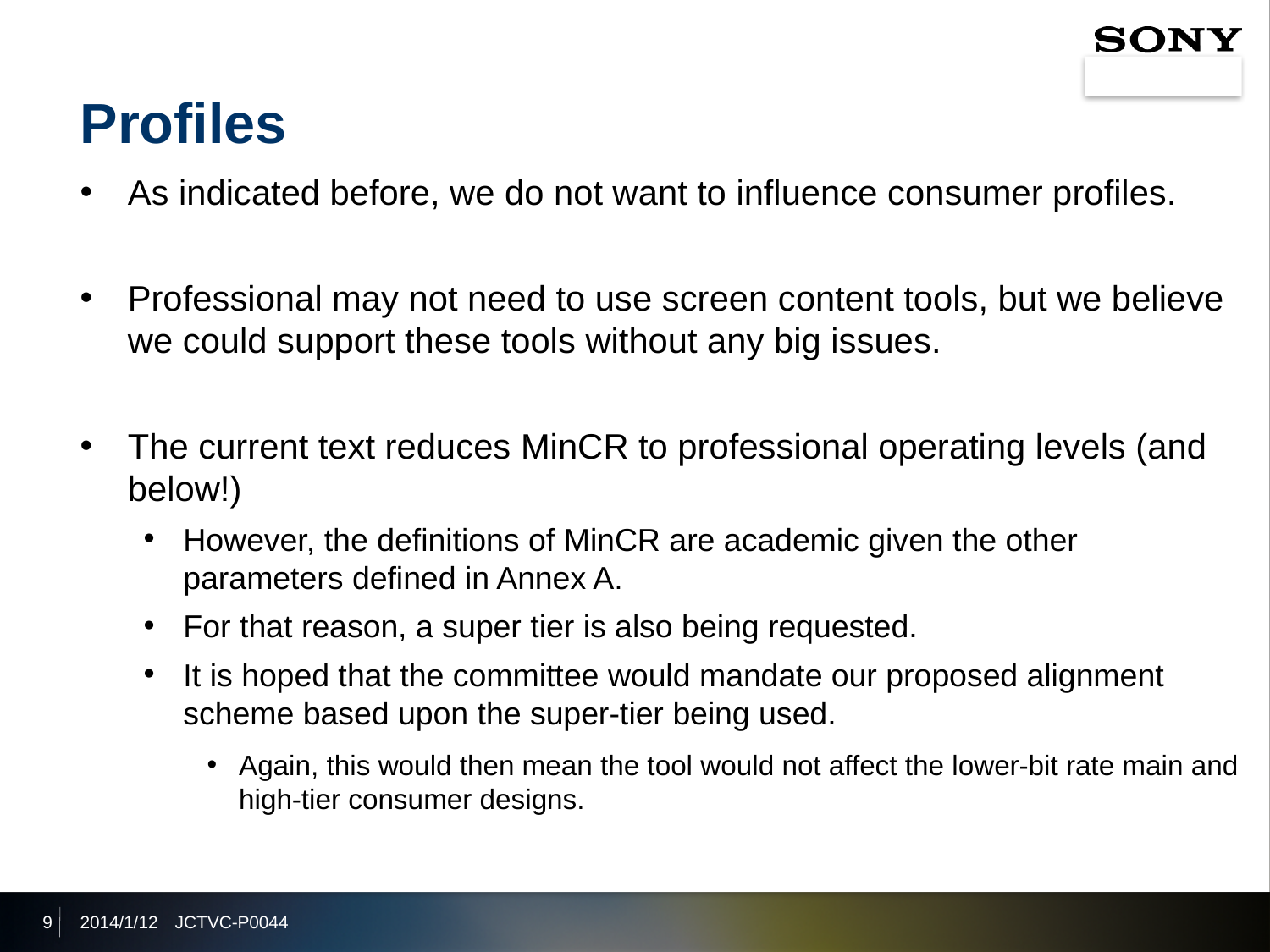

# Profiles
As indicated before, we do not want to influence consumer profiles.

Professional may not need to use screen content tools, but we believe we could support these tools without any big issues.

The current text reduces MinCR to professional operating levels (and below!)
However, the definitions of MinCR are academic given the other parameters defined in Annex A.
For that reason, a super tier is also being requested.
It is hoped that the committee would mandate our proposed alignment scheme based upon the super-tier being used.
Again, this would then mean the tool would not affect the lower-bit rate main and high-tier consumer designs.

9
2014/1/12
JCTVC-P0044